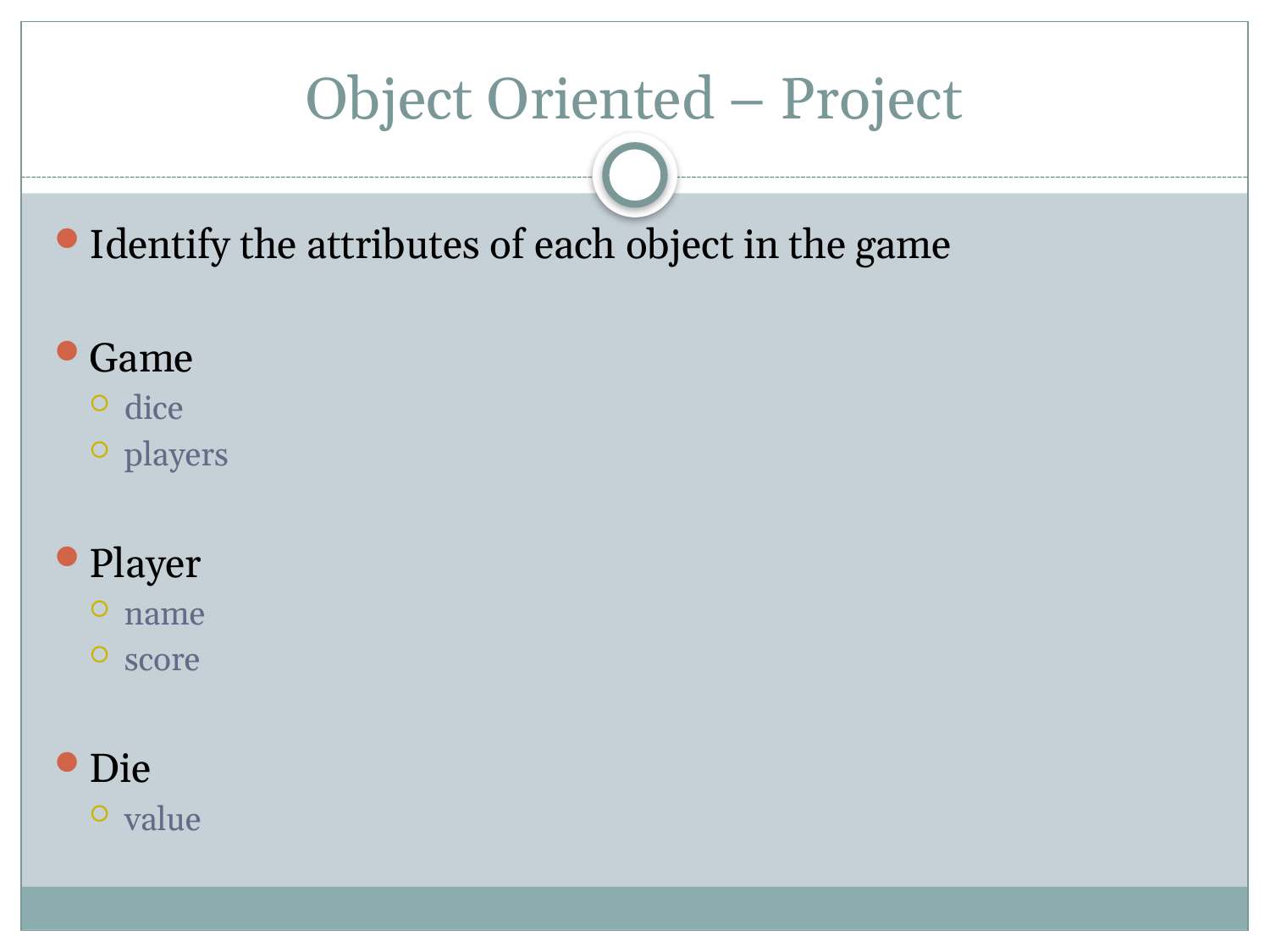

# Object Oriented – Project
Identify the attributes of each object in the game

Game
dice
players

Player
name
score

Die
value